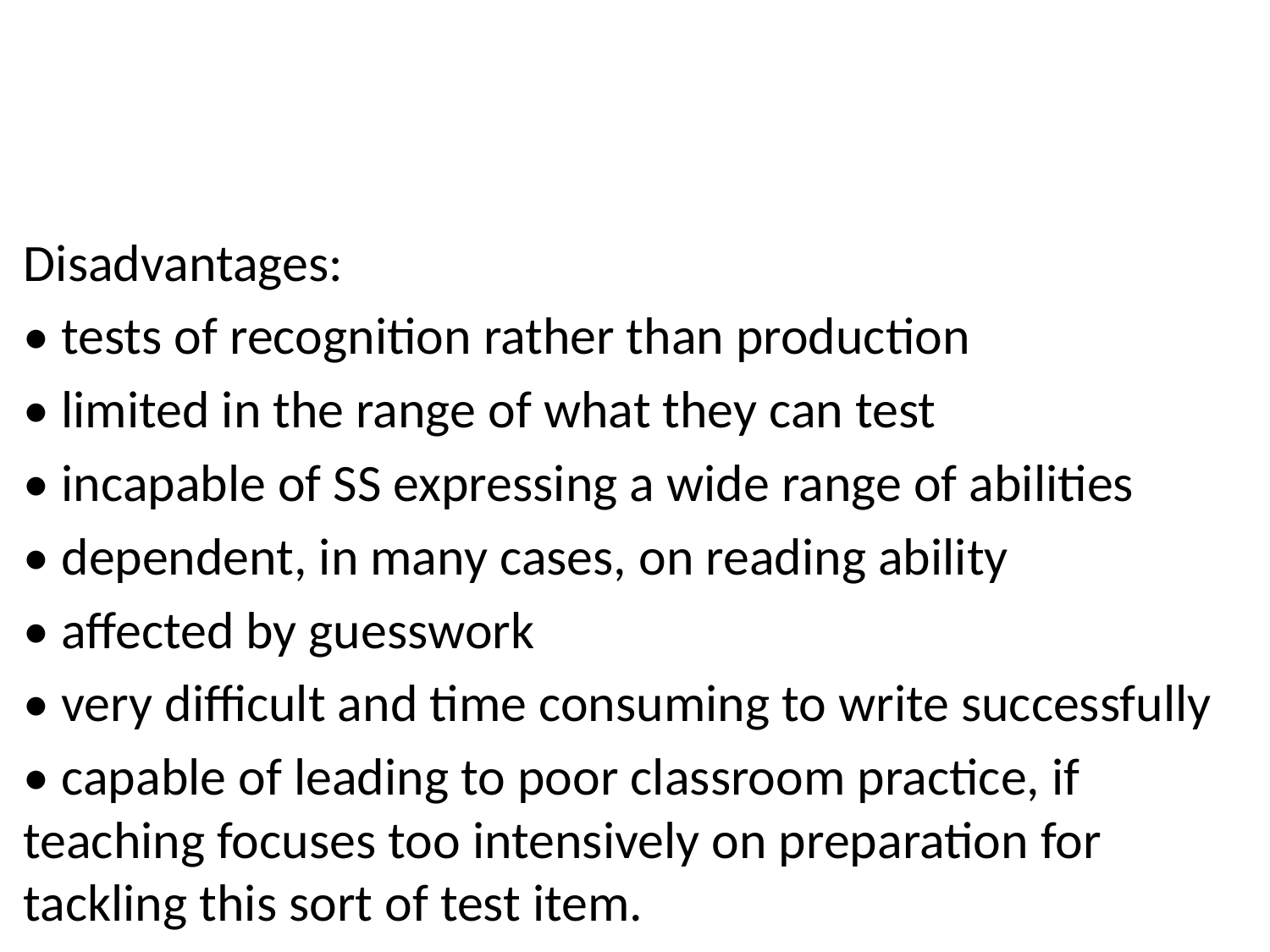

#
Disadvantages:
• tests of recognition rather than production
• limited in the range of what they can test
• incapable of SS expressing a wide range of abilities
• dependent, in many cases, on reading ability
• affected by guesswork
• very difficult and time consuming to write successfully
• capable of leading to poor classroom practice, if teaching focuses too intensively on preparation for tackling this sort of test item.